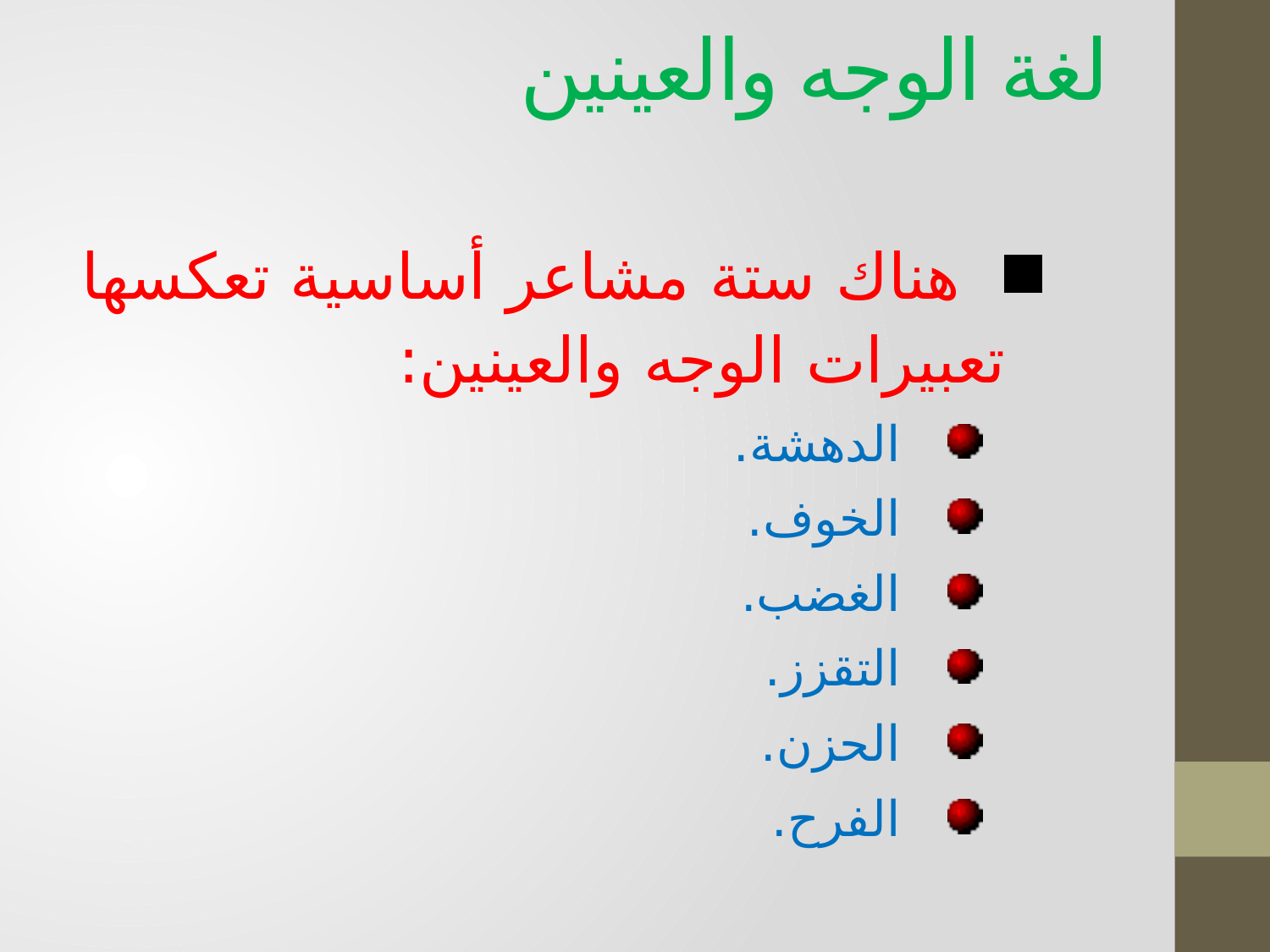

# لغة الوجه والعينين
  هناك ستة مشاعر أساسية تعكسها تعبيرات الوجه والعينين:
   الدهشة.
   الخوف.
   الغضب.
   التقزز.
   الحزن.
   الفرح.